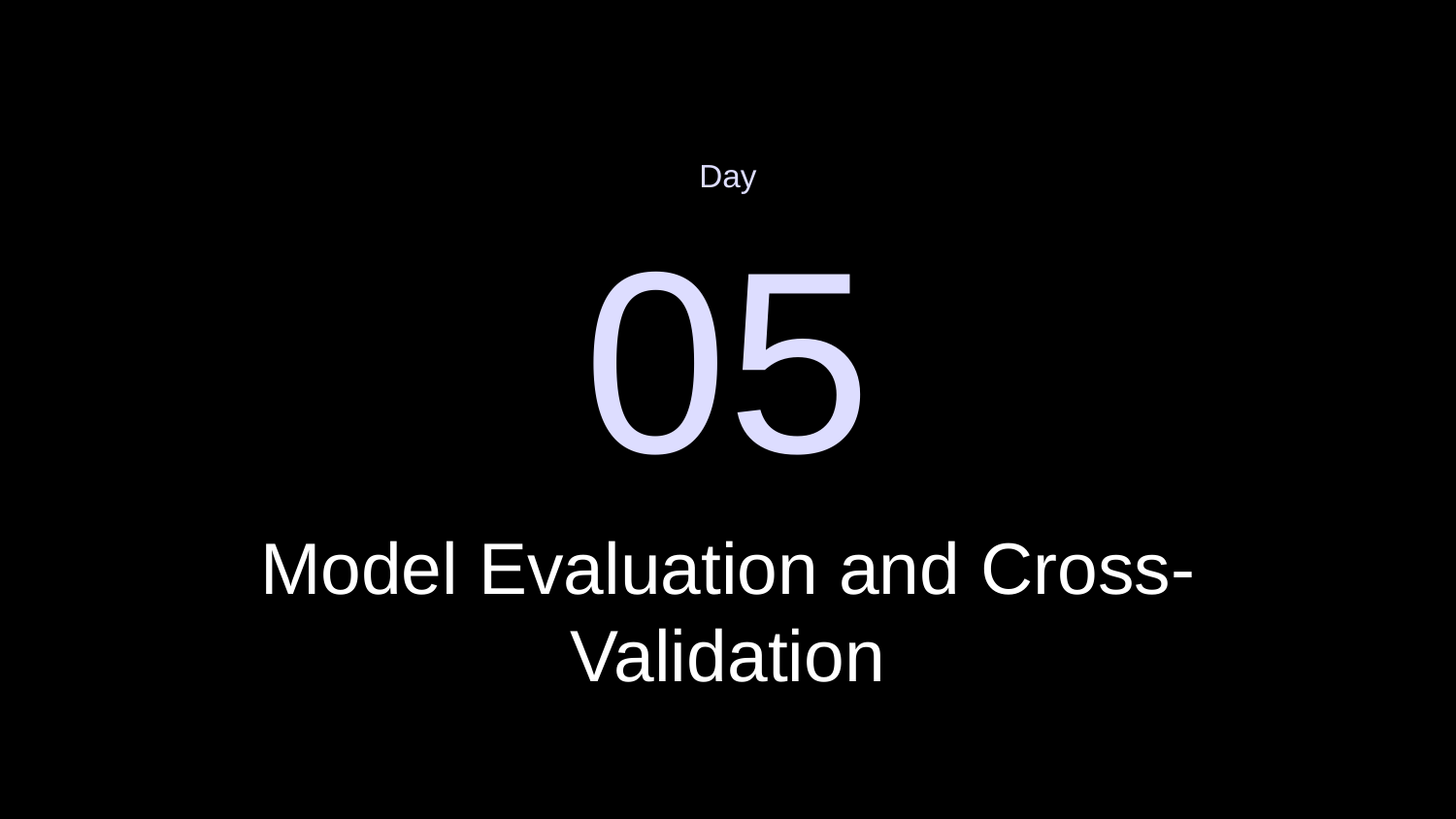

Day
05
# Model Evaluation and Cross-Validation